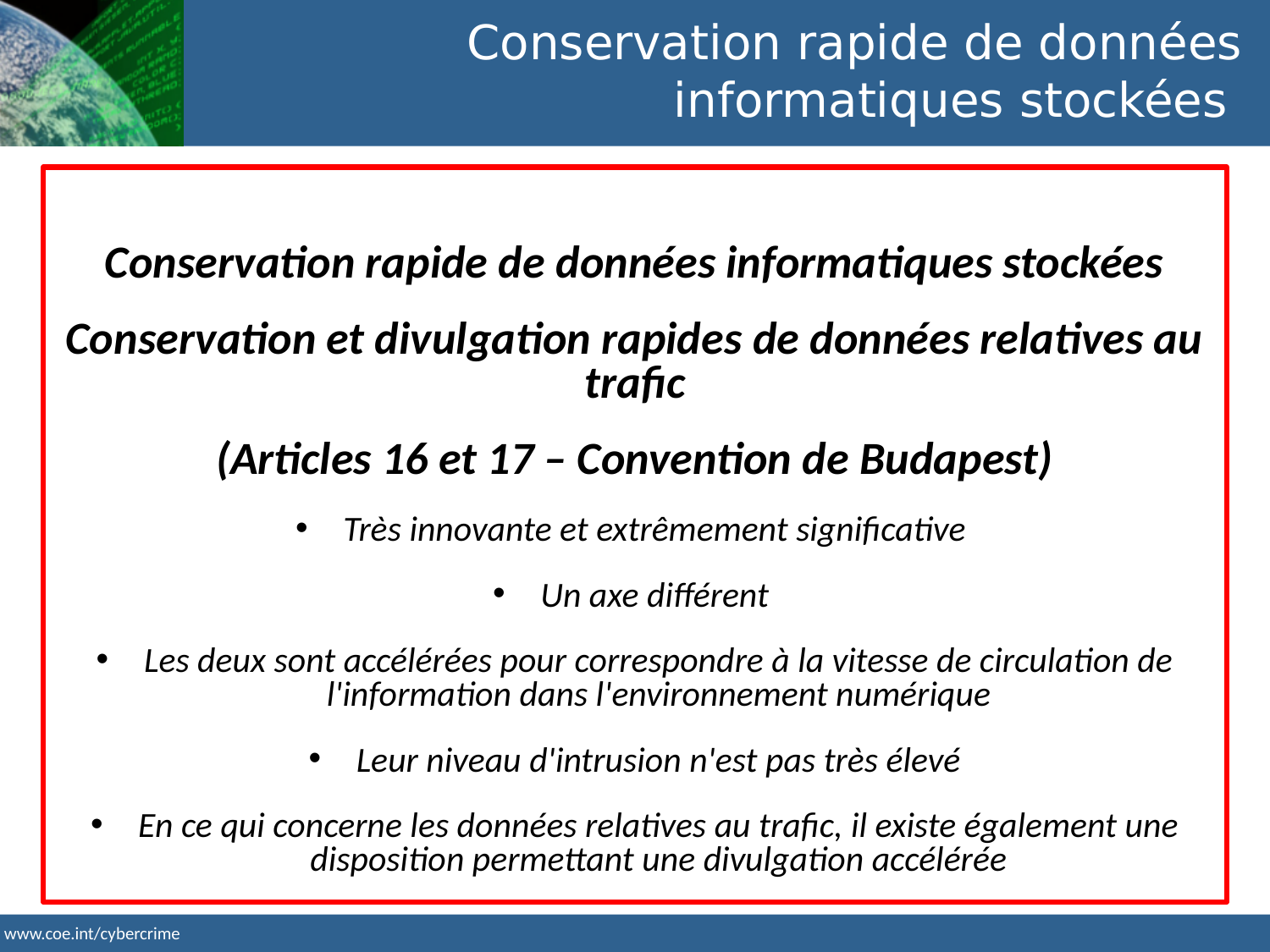

Conservation rapide de données informatiques stockées

Conservation rapide de données informatiques stockées
Conservation et divulgation rapides de données relatives au trafic
(Articles 16 et 17 – Convention de Budapest)
Très innovante et extrêmement significative
Un axe différent
Les deux sont accélérées pour correspondre à la vitesse de circulation de l'information dans l'environnement numérique
Leur niveau d'intrusion n'est pas très élevé
En ce qui concerne les données relatives au trafic, il existe également une disposition permettant une divulgation accélérée